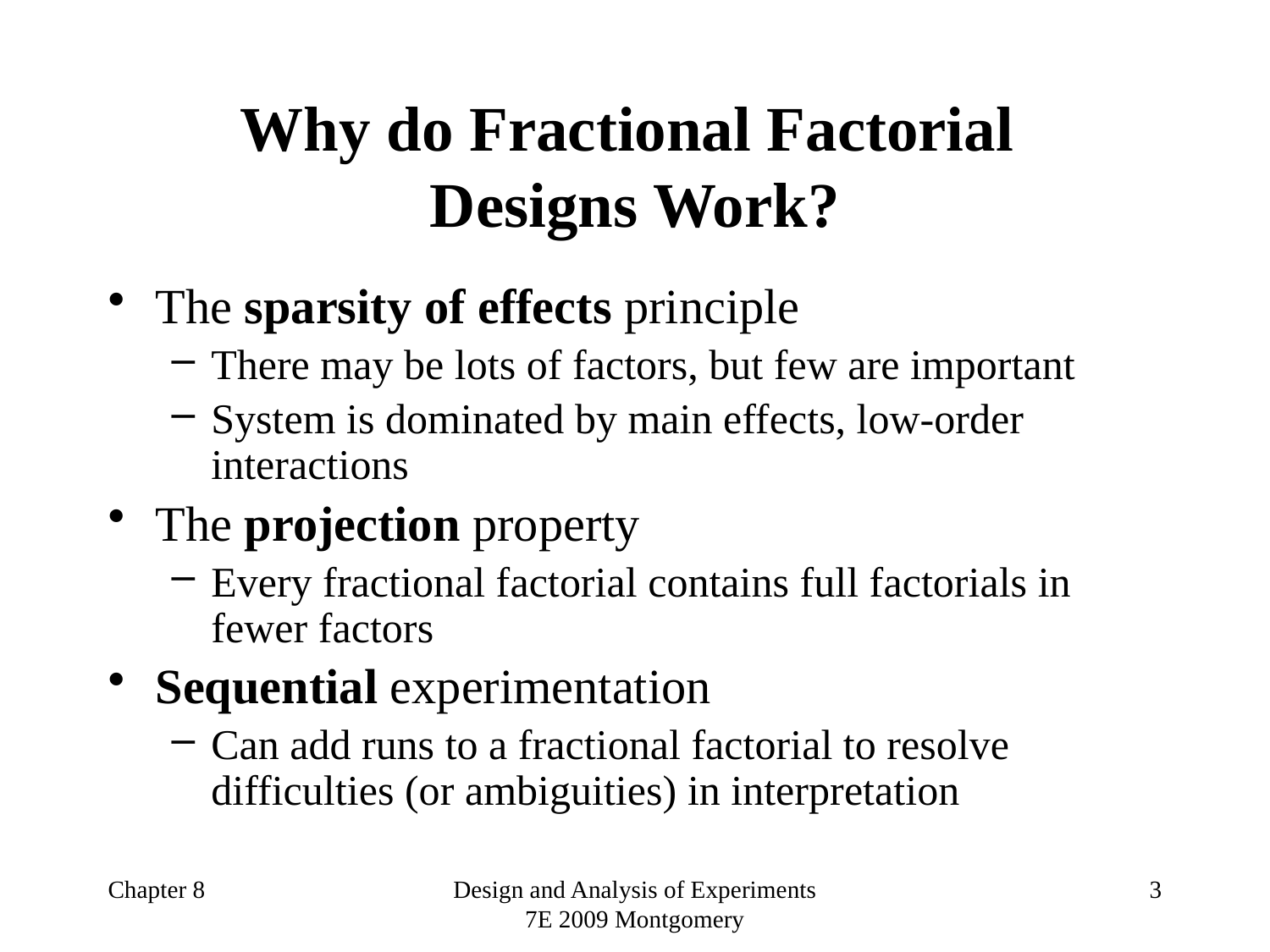

# Why do Fractional Factorial Designs Work?
The sparsity of effects principle
There may be lots of factors, but few are important
System is dominated by main effects, low-order interactions
The projection property
Every fractional factorial contains full factorials in fewer factors
Sequential experimentation
Can add runs to a fractional factorial to resolve difficulties (or ambiguities) in interpretation

Chapter 8
Design and Analysis of Experiments 7E 2009 Montgomery
3